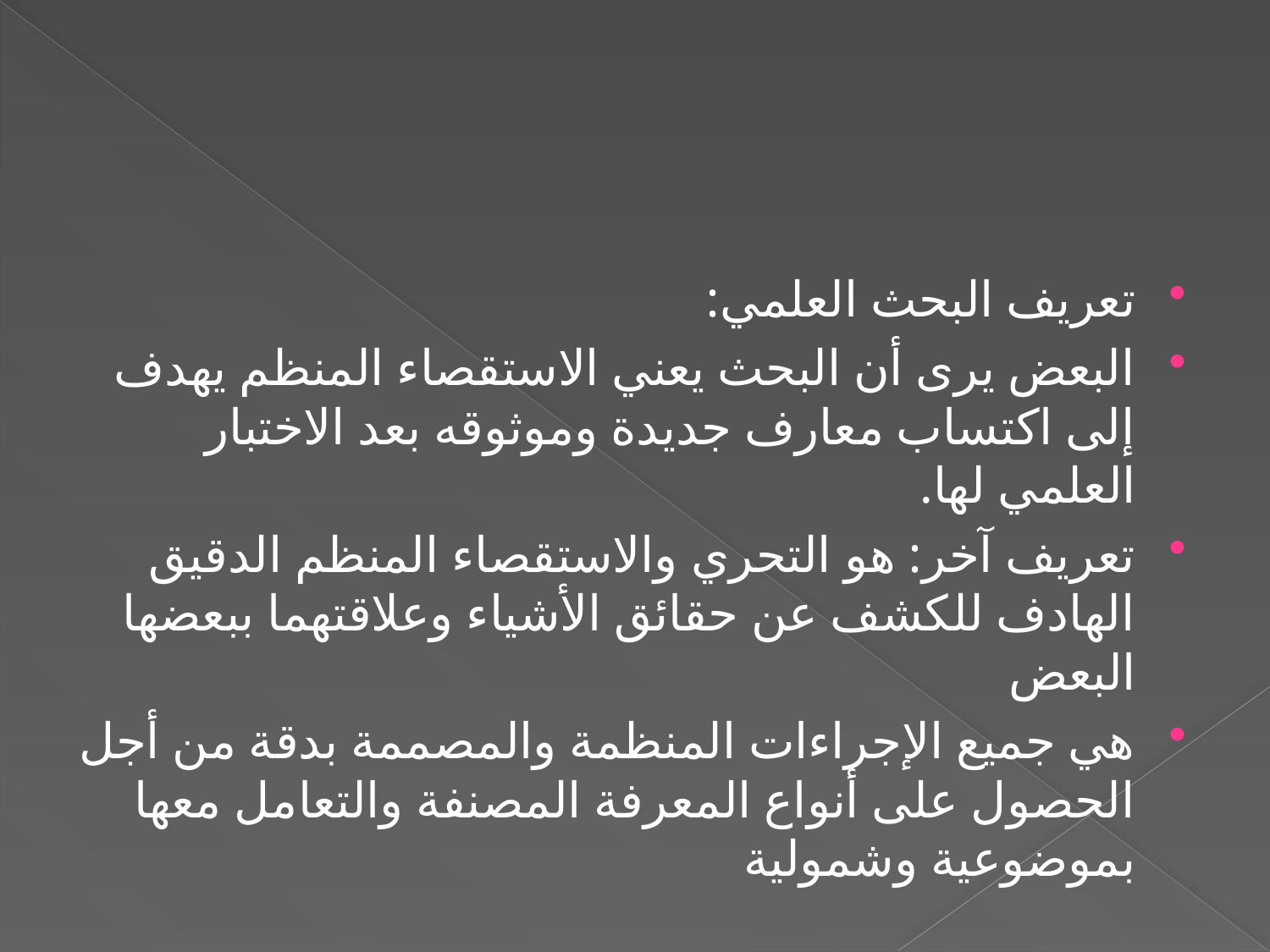

#
تعريف البحث العلمي:
البعض يرى أن البحث يعني الاستقصاء المنظم يهدف إلى اكتساب معارف جديدة وموثوقه بعد الاختبار العلمي لها.
تعريف آخر: هو التحري والاستقصاء المنظم الدقيق الهادف للكشف عن حقائق الأشياء وعلاقتهما ببعضها  البعض
هي جميع الإجراءات المنظمة والمصممة بدقة من أجل الحصول على أنواع المعرفة المصنفة والتعامل معها بموضوعية وشمولية